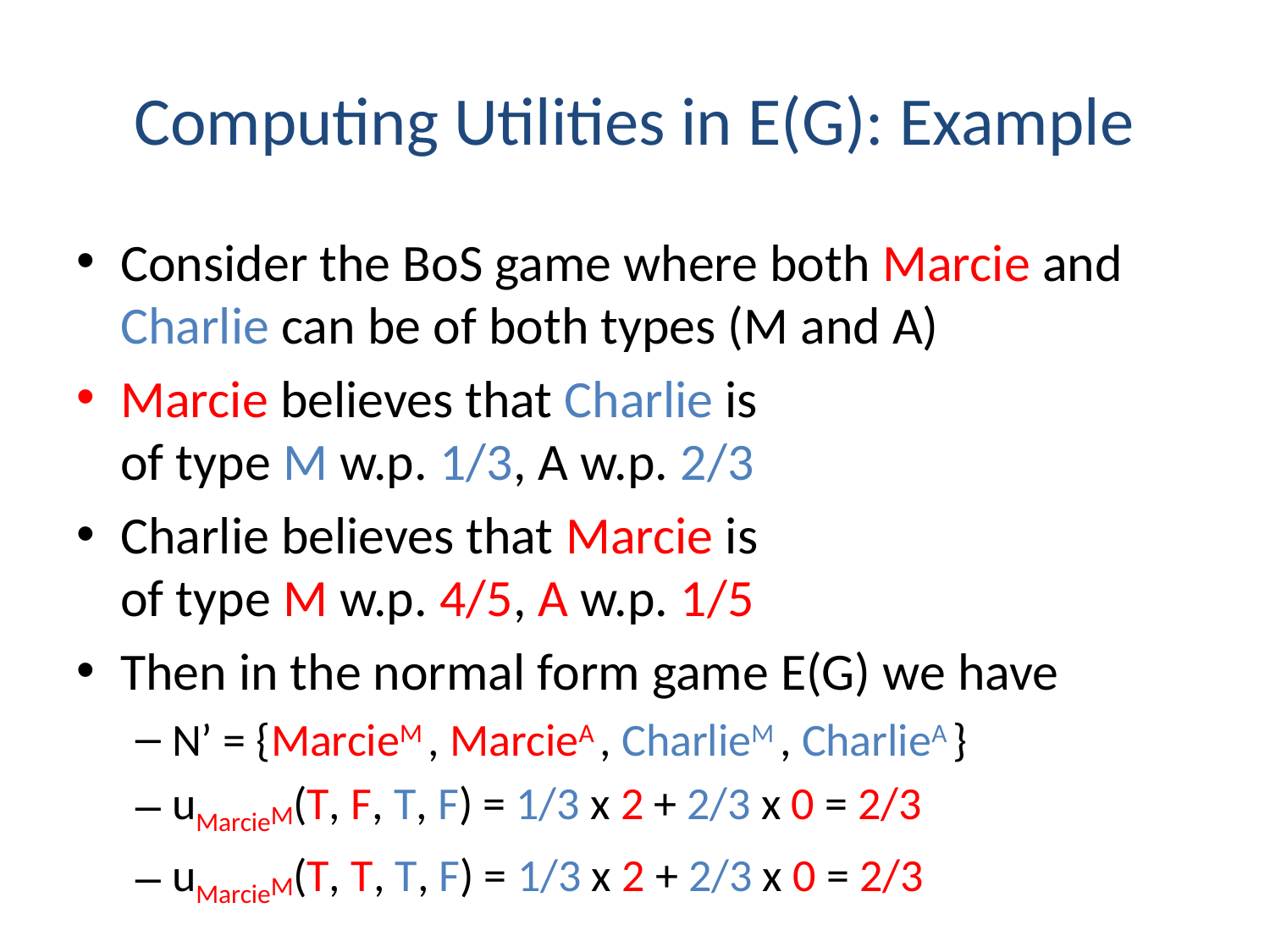

# Computing Utilities in E(G): Example
Consider the BoS game where both Marcie and Charlie can be of both types (M and A)
Marcie believes that Charlie is
of type M w.p. 1/3, A w.p. 2/3
Charlie believes that Marcie is
of type M w.p. 4/5, A w.p. 1/5
Then in the normal form game E(G) we have
N’ = {MarcieM , MarcieA , CharlieM , CharlieA }
uMarcieM(T, F, T, F) = 1/3 x 2 + 2/3 x 0 = 2/3
uMarcieM(T, T, T, F) = 1/3 x 2 + 2/3 x 0 = 2/3